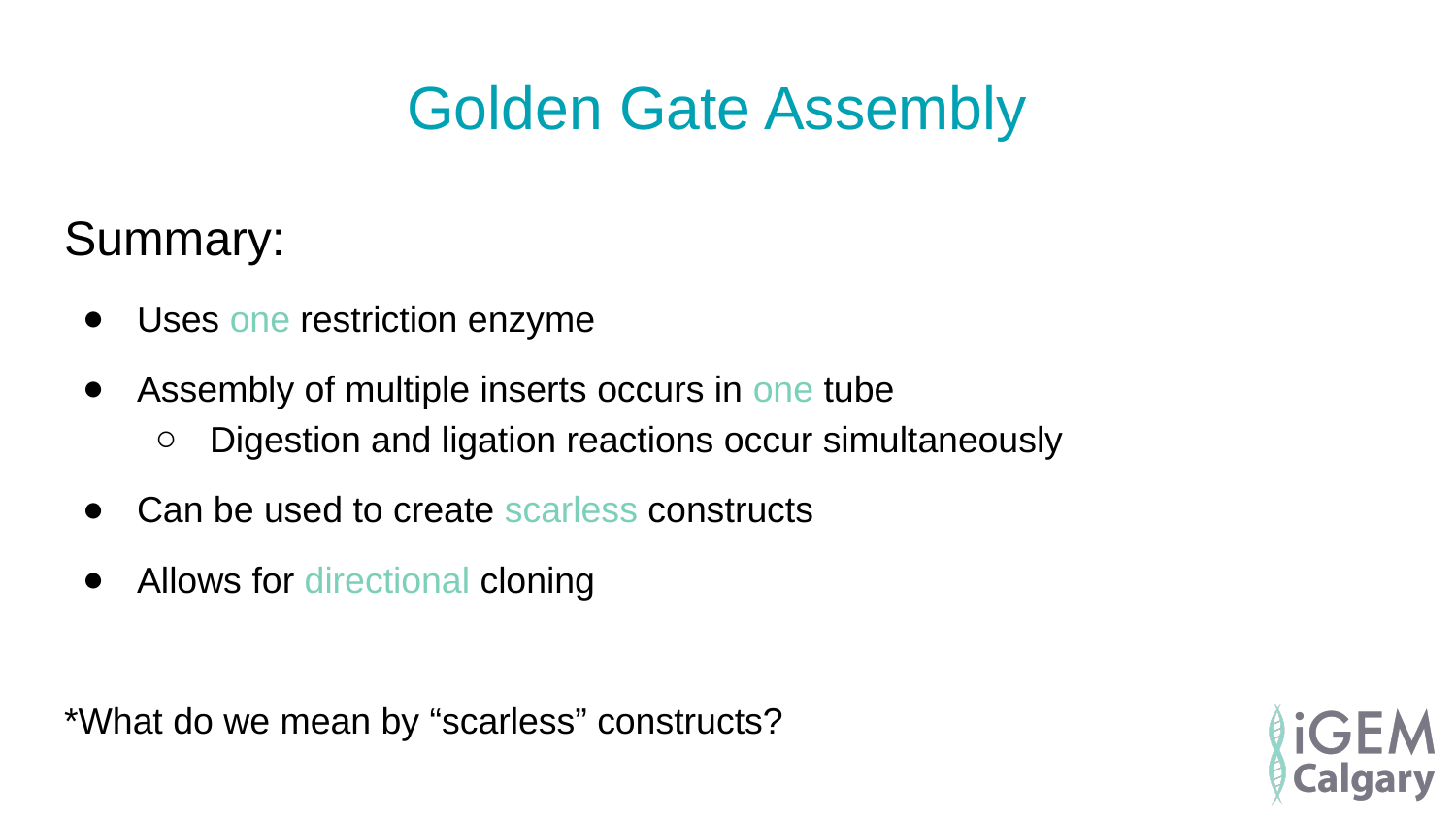

Golden Gate Assembly
Summary:
Uses one restriction enzyme
Assembly of multiple inserts occurs in one tube
Digestion and ligation reactions occur simultaneously
Can be used to create scarless constructs
Allows for directional cloning

*What do we mean by “scarless” constructs?